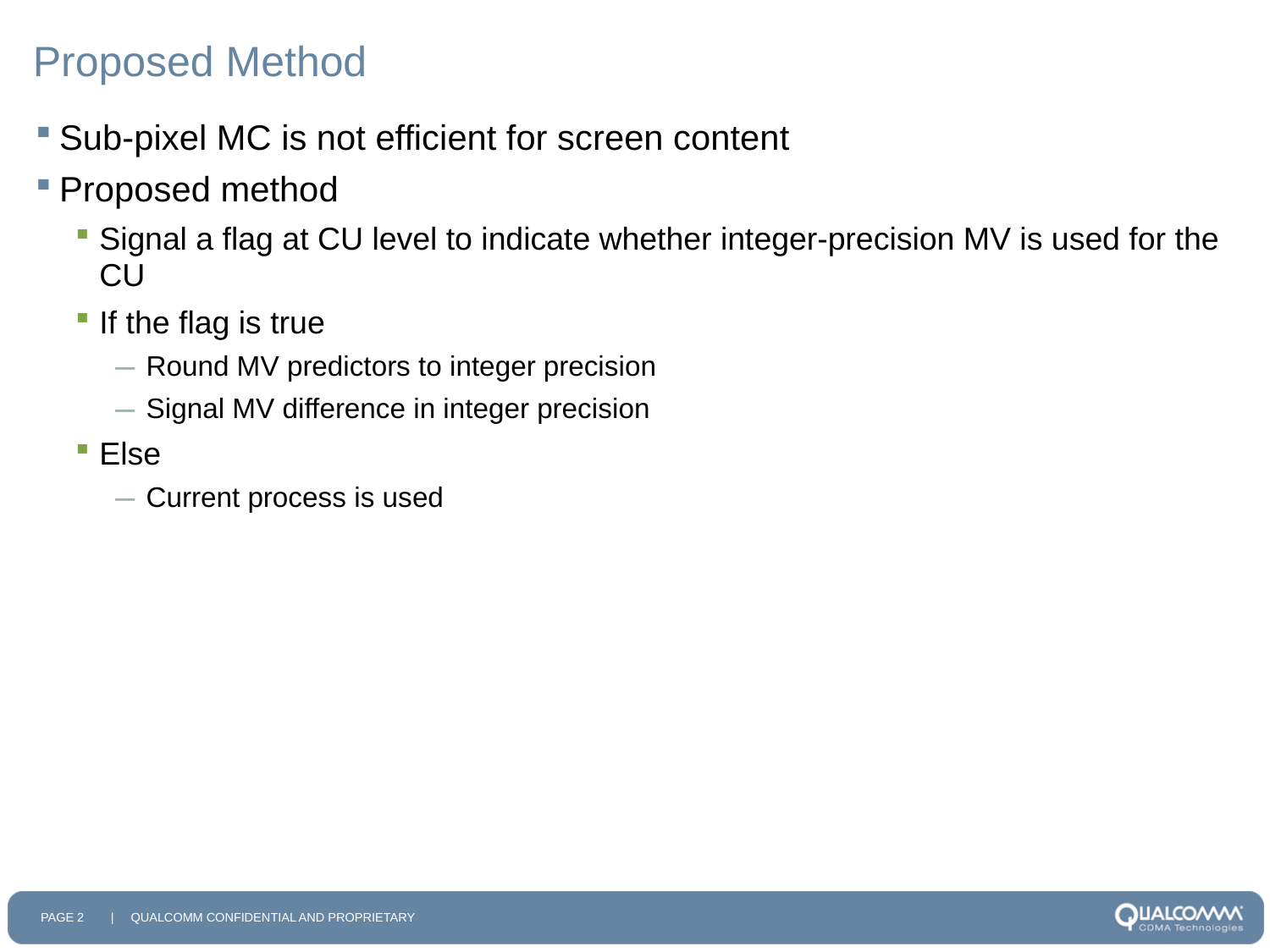

# Proposed Method
Sub-pixel MC is not efficient for screen content
Proposed method
Signal a flag at CU level to indicate whether integer-precision MV is used for the CU
If the flag is true
Round MV predictors to integer precision
Signal MV difference in integer precision
Else
Current process is used